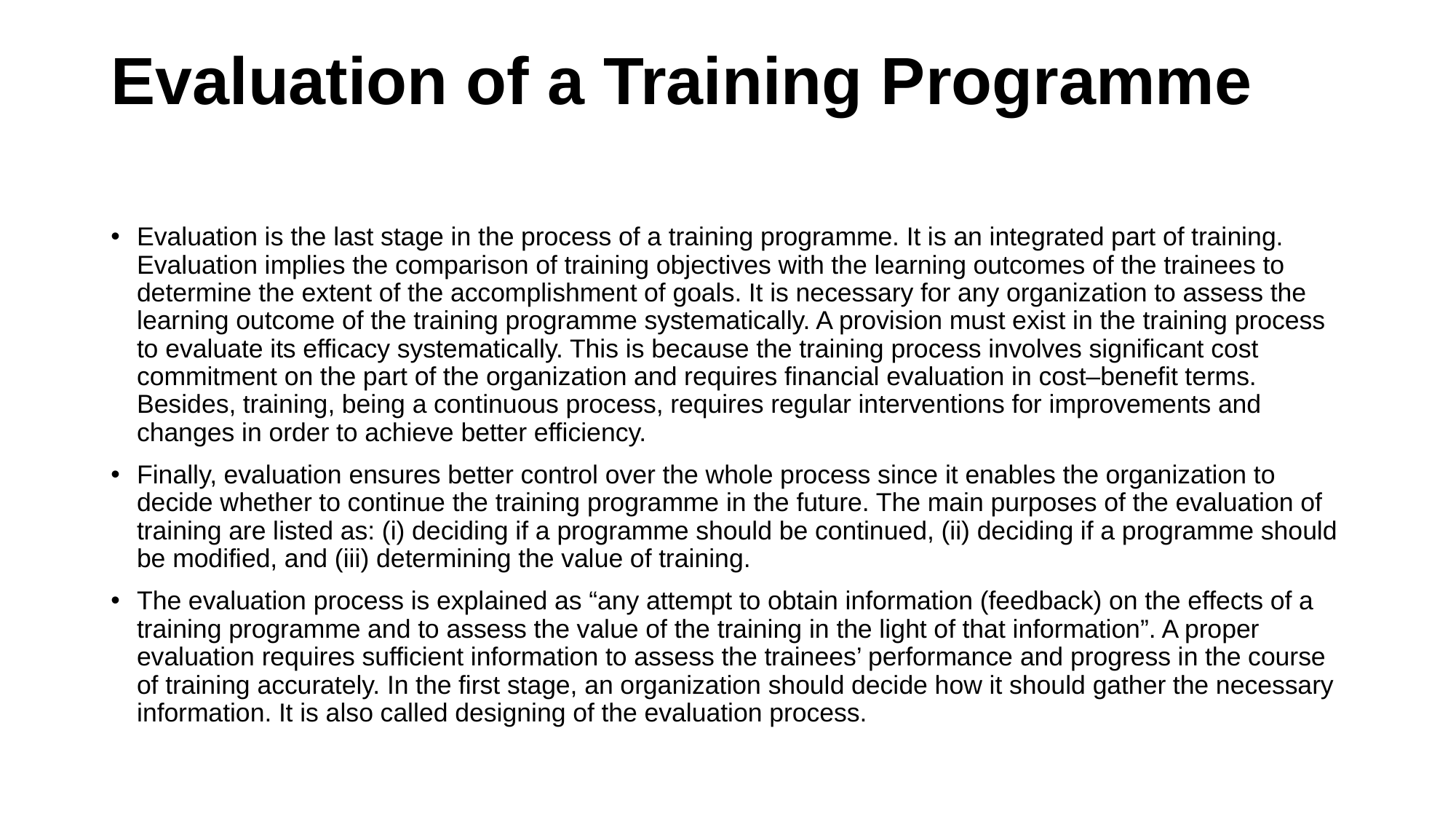

# Evaluation of a Training Programme
Evaluation is the last stage in the process of a training programme. It is an integrated part of training. Evaluation implies the comparison of training objectives with the learning outcomes of the trainees to determine the extent of the accomplishment of goals. It is necessary for any organization to assess the learning outcome of the training programme systematically. A provision must exist in the training process to evaluate its efficacy systematically. This is because the training process involves significant cost commitment on the part of the organization and requires financial evaluation in cost–benefit terms. Besides, training, being a continuous process, requires regular interventions for improvements and changes in order to achieve better efficiency.
Finally, evaluation ensures better control over the whole process since it enables the organization to decide whether to continue the training programme in the future. The main purposes of the evaluation of training are listed as: (i) deciding if a programme should be continued, (ii) deciding if a programme should be modified, and (iii) determining the value of training.
The evaluation process is explained as “any attempt to obtain information (feedback) on the effects of a training programme and to assess the value of the training in the light of that information”. A proper evaluation requires sufficient information to assess the trainees’ performance and progress in the course of training accurately. In the first stage, an organization should decide how it should gather the necessary information. It is also called designing of the evaluation process.